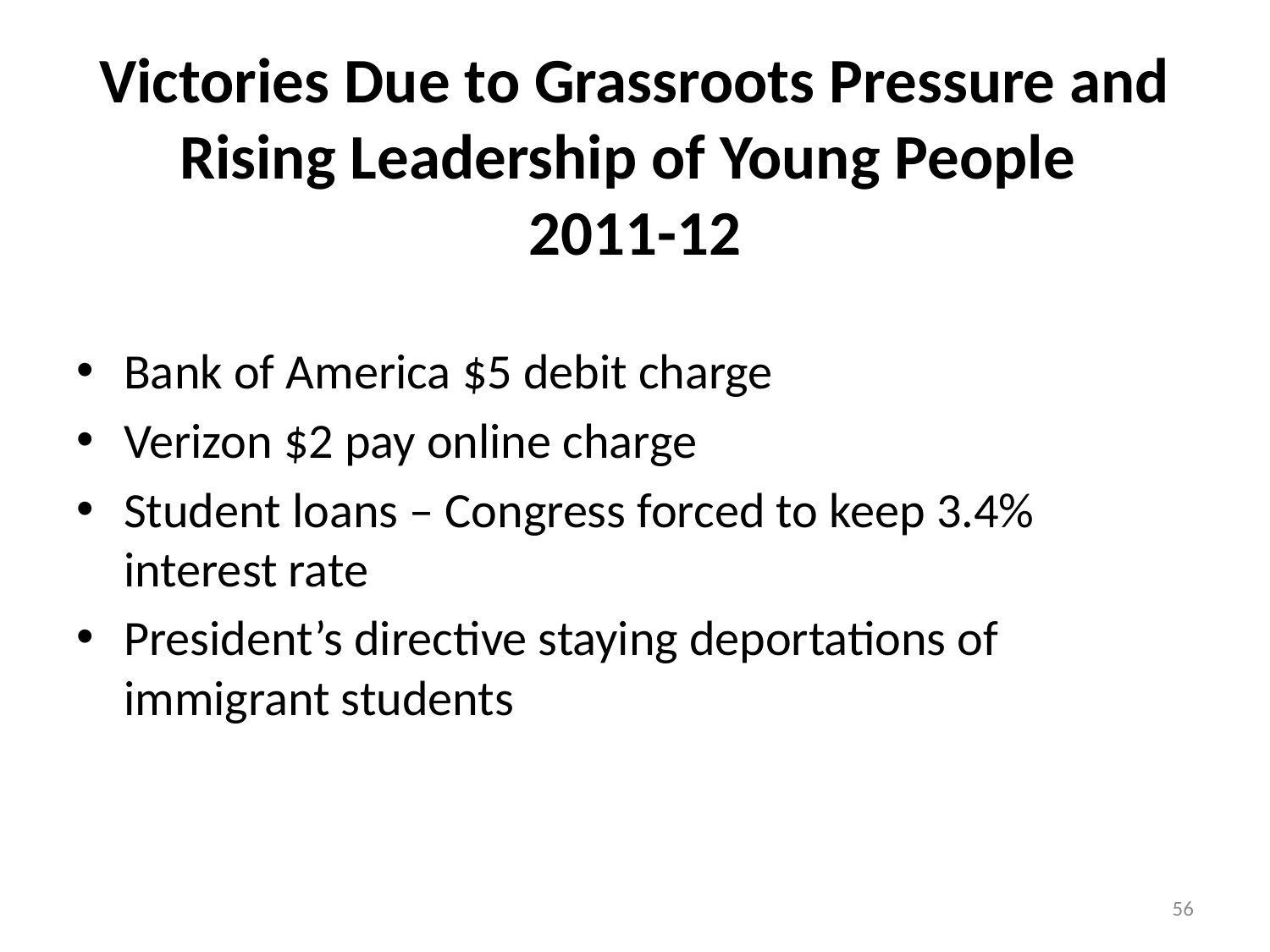

# Victories Due to Grassroots Pressure and Rising Leadership of Young People 2011-12

Bank of America $5 debit charge
Verizon $2 pay online charge
Student loans – Congress forced to keep 3.4% interest rate
President’s directive staying deportations of immigrant students
56